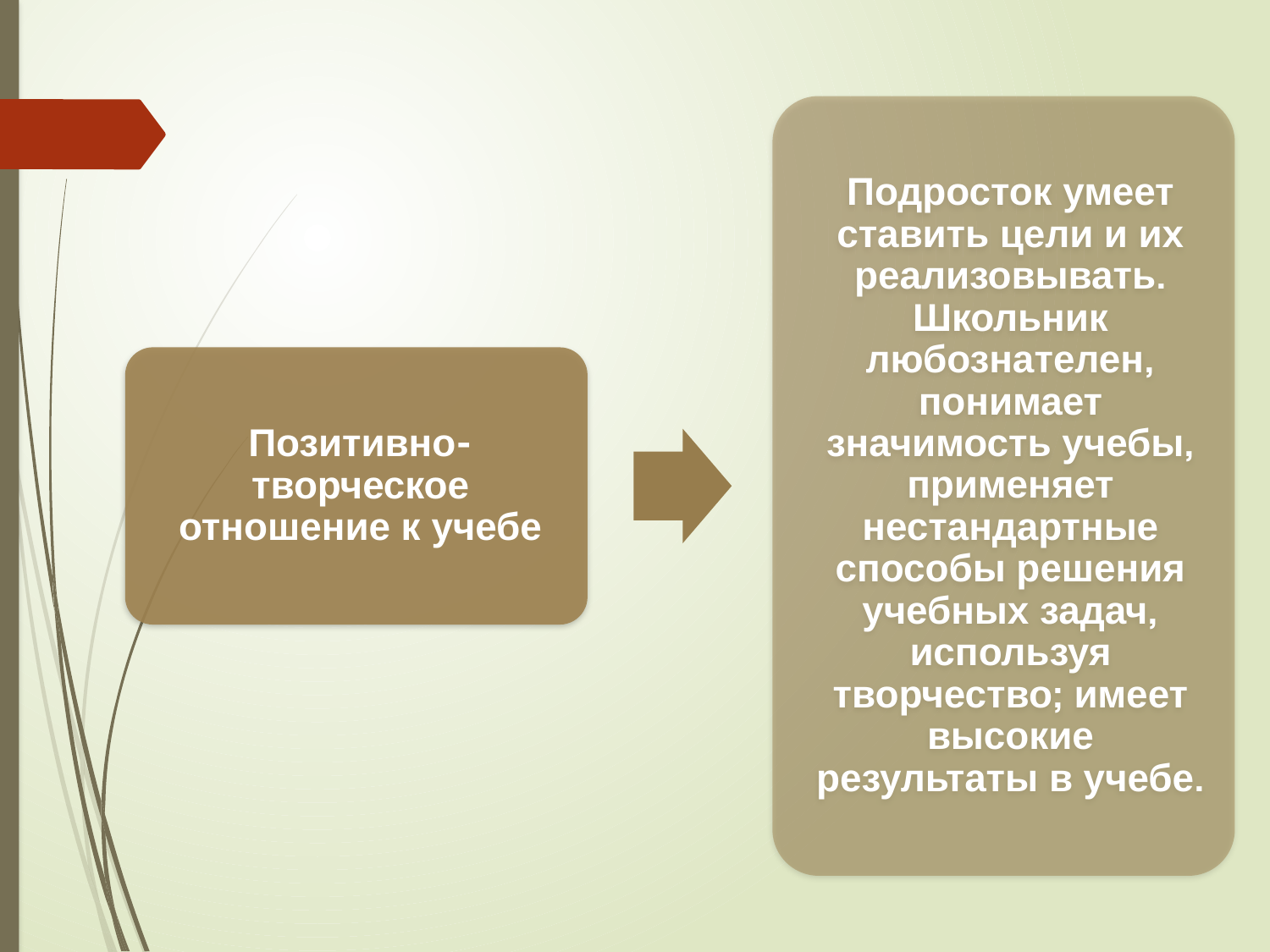

Позитивно-творческое отношение к учебе

Подросток умеет ставить цели и их реализовывать. Школьник любознателен, понимает значимость учебы, применяет нестандартные способы решения учебных задач, используя творчество; имеет высокие результаты в учебе.